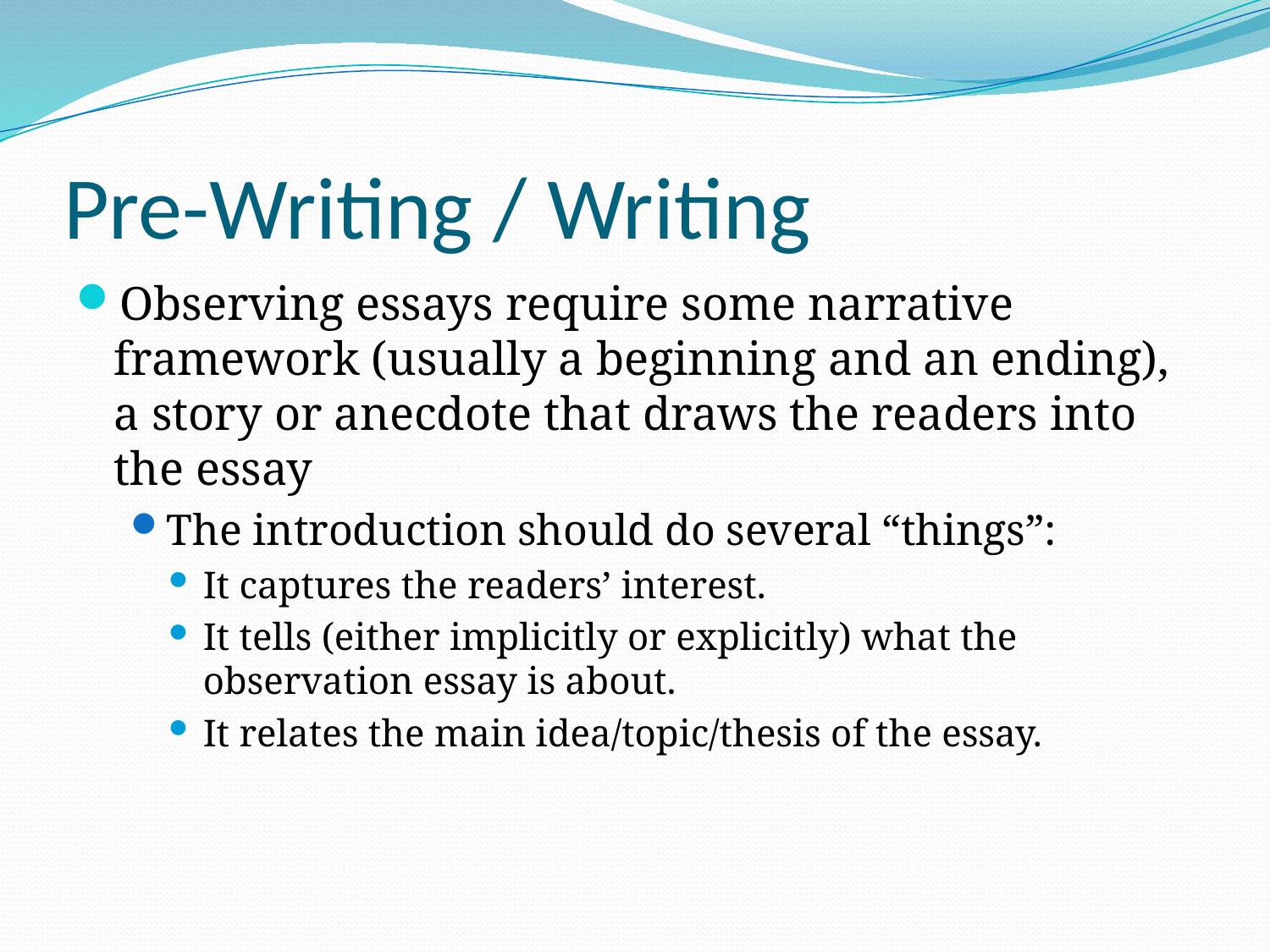

# Pre-Writing / Writing
Observing essays require some narrative framework (usually a beginning and an ending), a story or anecdote that draws the readers into the essay
The introduction should do several “things”:
It captures the readers’ interest.
It tells (either implicitly or explicitly) what the observation essay is about.
It relates the main idea/topic/thesis of the essay.